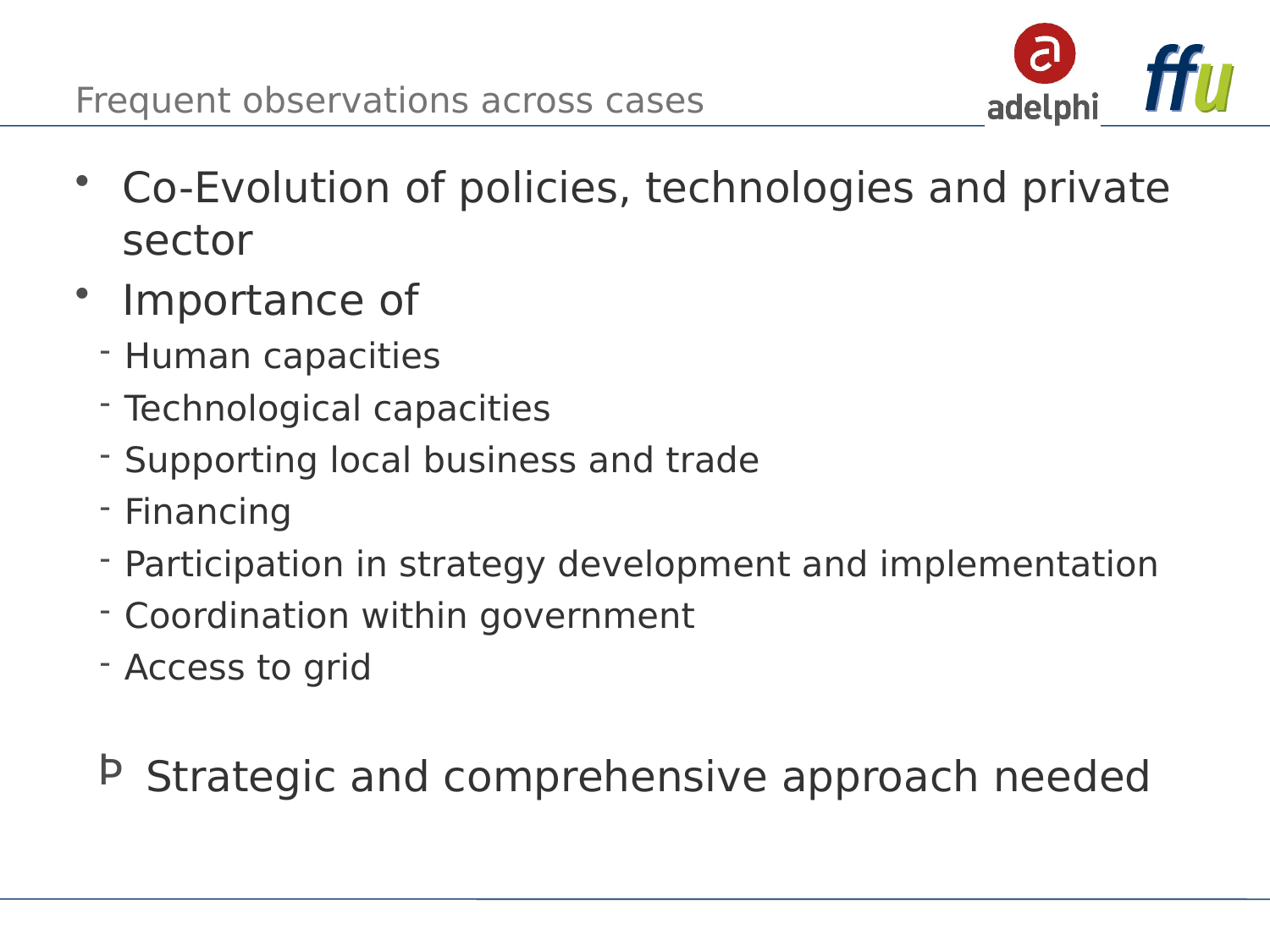

# Frequent observations across cases
Co-Evolution of policies, technologies and private sector
Importance of
Human capacities
Technological capacities
Supporting local business and trade
Financing
Participation in strategy development and implementation
Coordination within government
Access to grid

Strategic and comprehensive approach needed